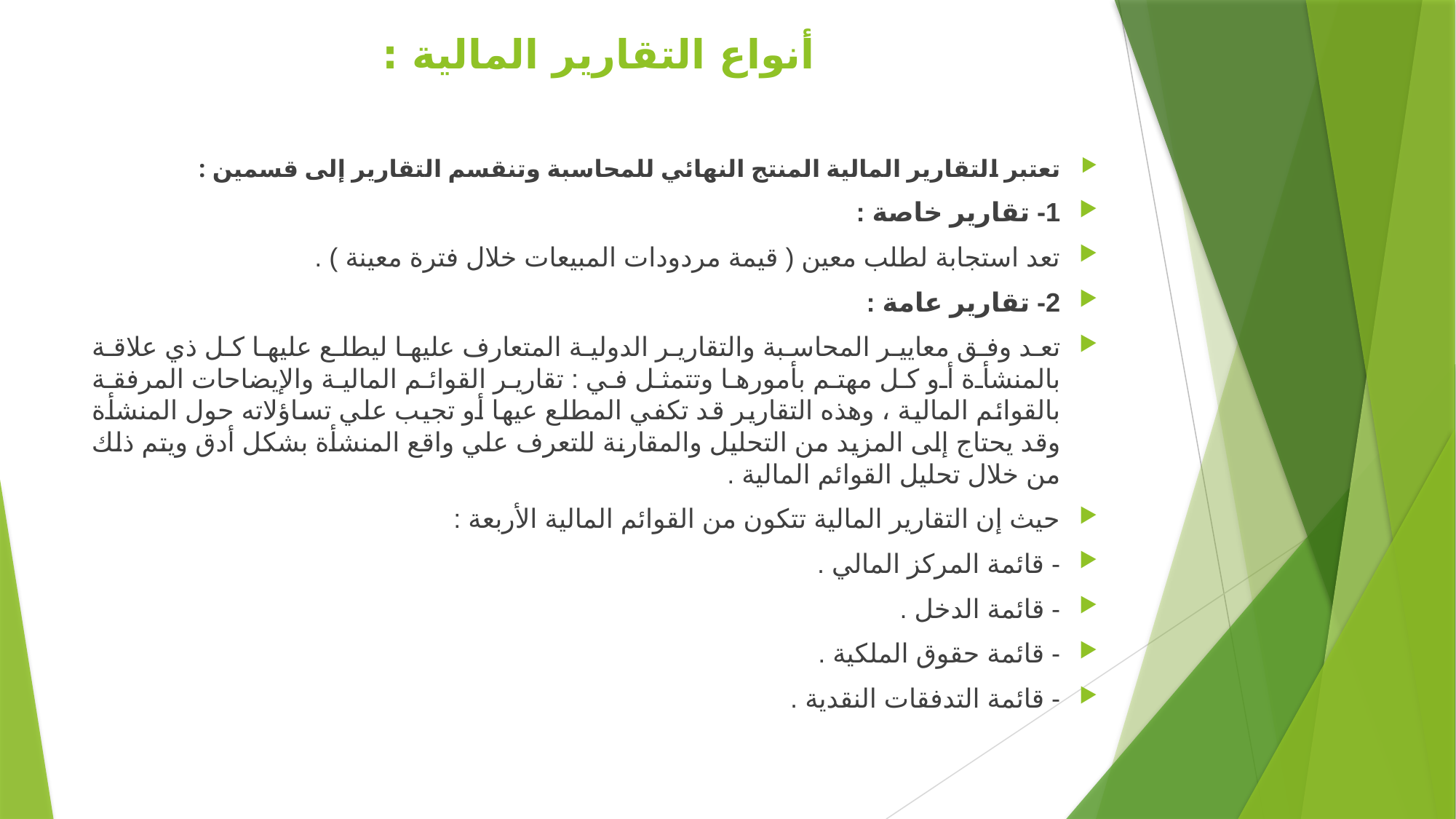

# أنواع التقارير المالية :
تعتبر التقارير المالية المنتج النهائي للمحاسبة وتنقسم التقارير إلى قسمين :
1- تقارير خاصة :
تعد استجابة لطلب معين ( قيمة مردودات المبيعات خلال فترة معينة ) .
2- تقارير عامة :
تعد وفق معايير المحاسبة والتقارير الدولية المتعارف عليها ليطلع عليها كل ذي علاقة بالمنشأة أو كل مهتم بأمورها وتتمثل في : تقارير القوائم المالية والإيضاحات المرفقة بالقوائم المالية ، وهذه التقارير قد تكفي المطلع عيها أو تجيب علي تساؤلاته حول المنشأة وقد يحتاج إلى المزيد من التحليل والمقارنة للتعرف علي واقع المنشأة بشكل أدق ويتم ذلك من خلال تحليل القوائم المالية .
حيث إن التقارير المالية تتكون من القوائم المالية الأربعة :
- قائمة المركز المالي .
- قائمة الدخل .
- قائمة حقوق الملكية .
- قائمة التدفقات النقدية .